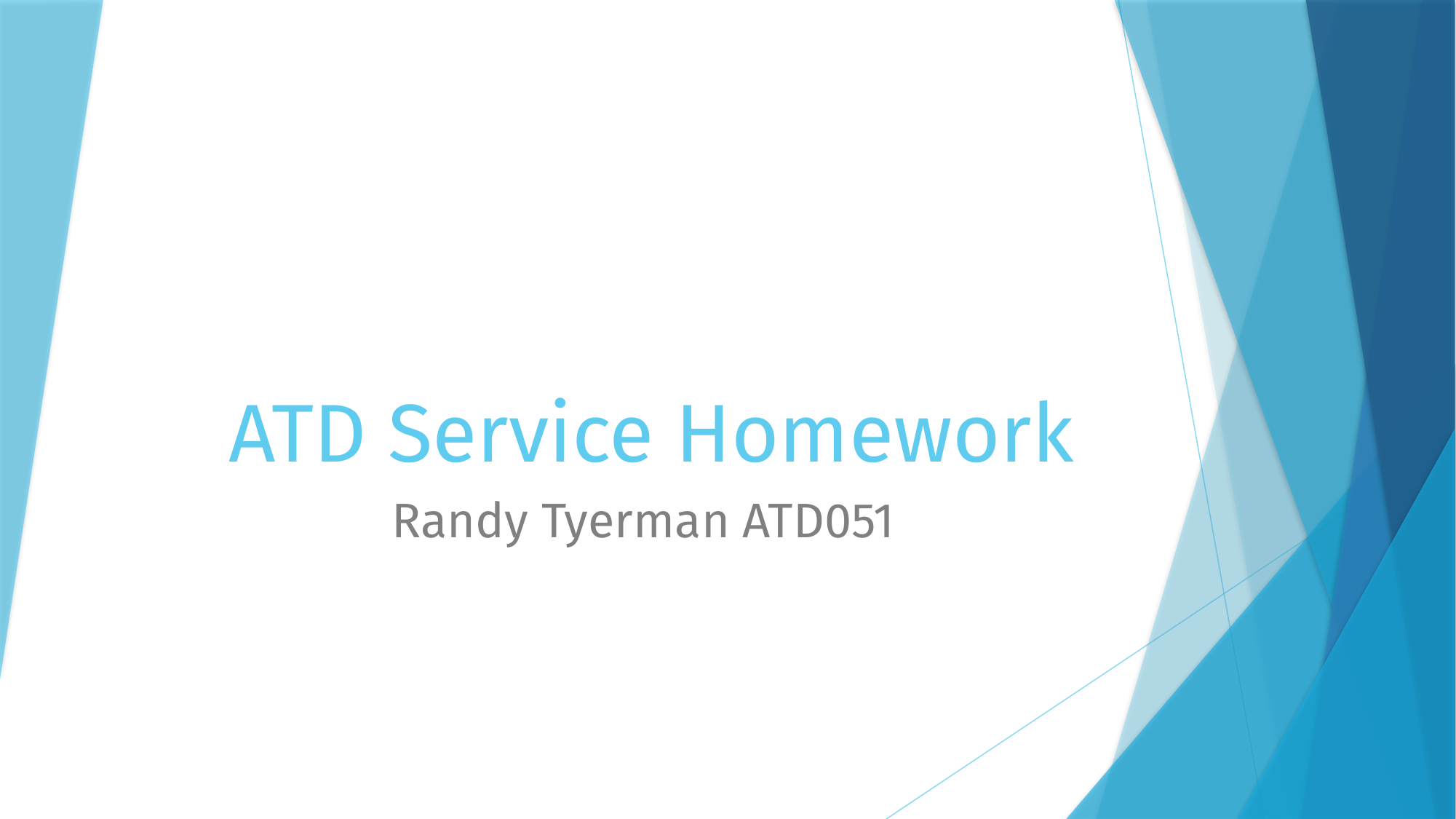

# ATD Service Homework
Randy Tyerman ATD051